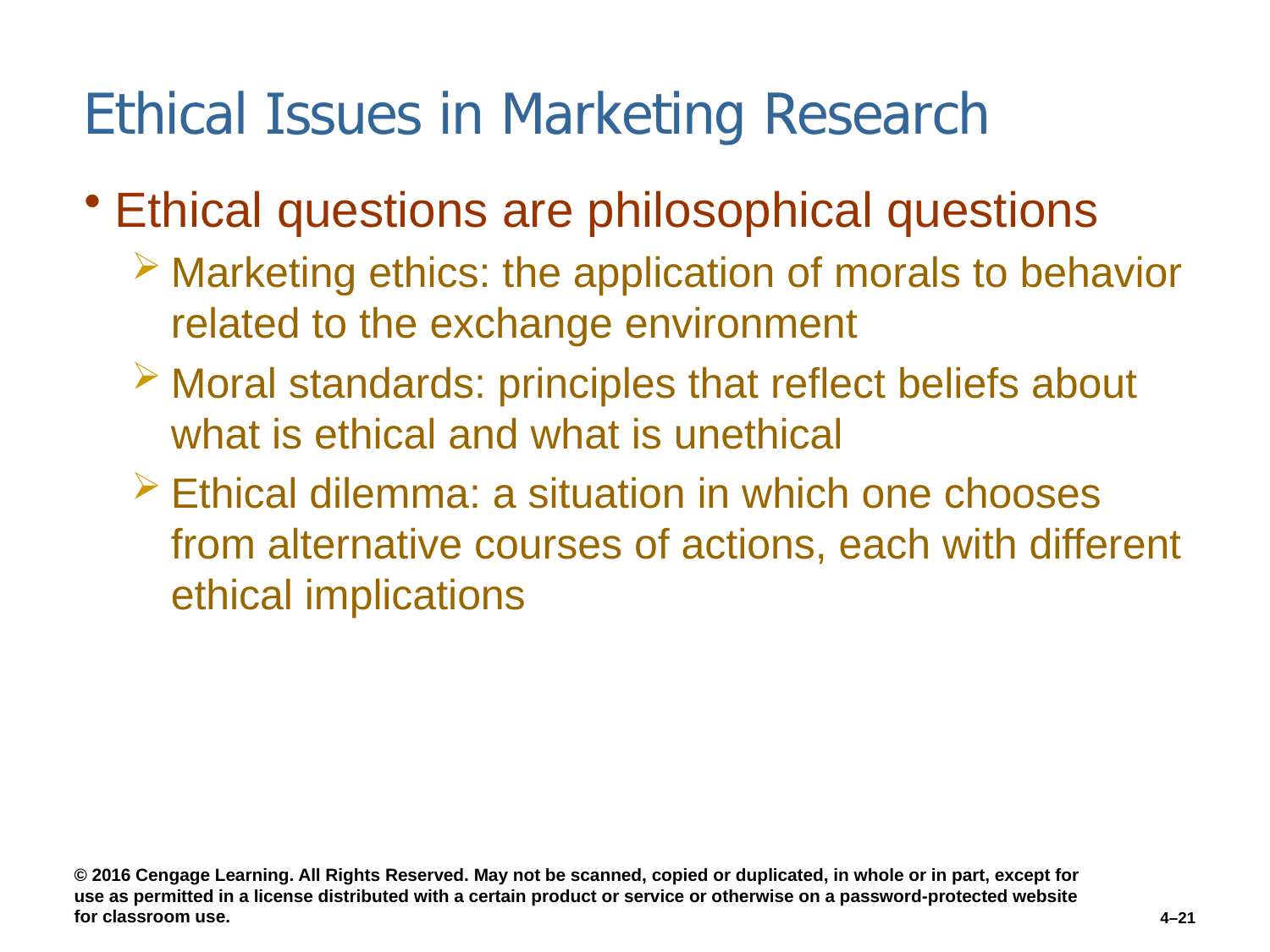

# Ethical Issues in Marketing Research
Ethical questions are philosophical questions
Marketing ethics: the application of morals to behavior related to the exchange environment
Moral standards: principles that reflect beliefs about what is ethical and what is unethical
Ethical dilemma: a situation in which one chooses from alternative courses of actions, each with different ethical implications
4–21
© 2016 Cengage Learning. All Rights Reserved. May not be scanned, copied or duplicated, in whole or in part, except for use as permitted in a license distributed with a certain product or service or otherwise on a password-protected website for classroom use.